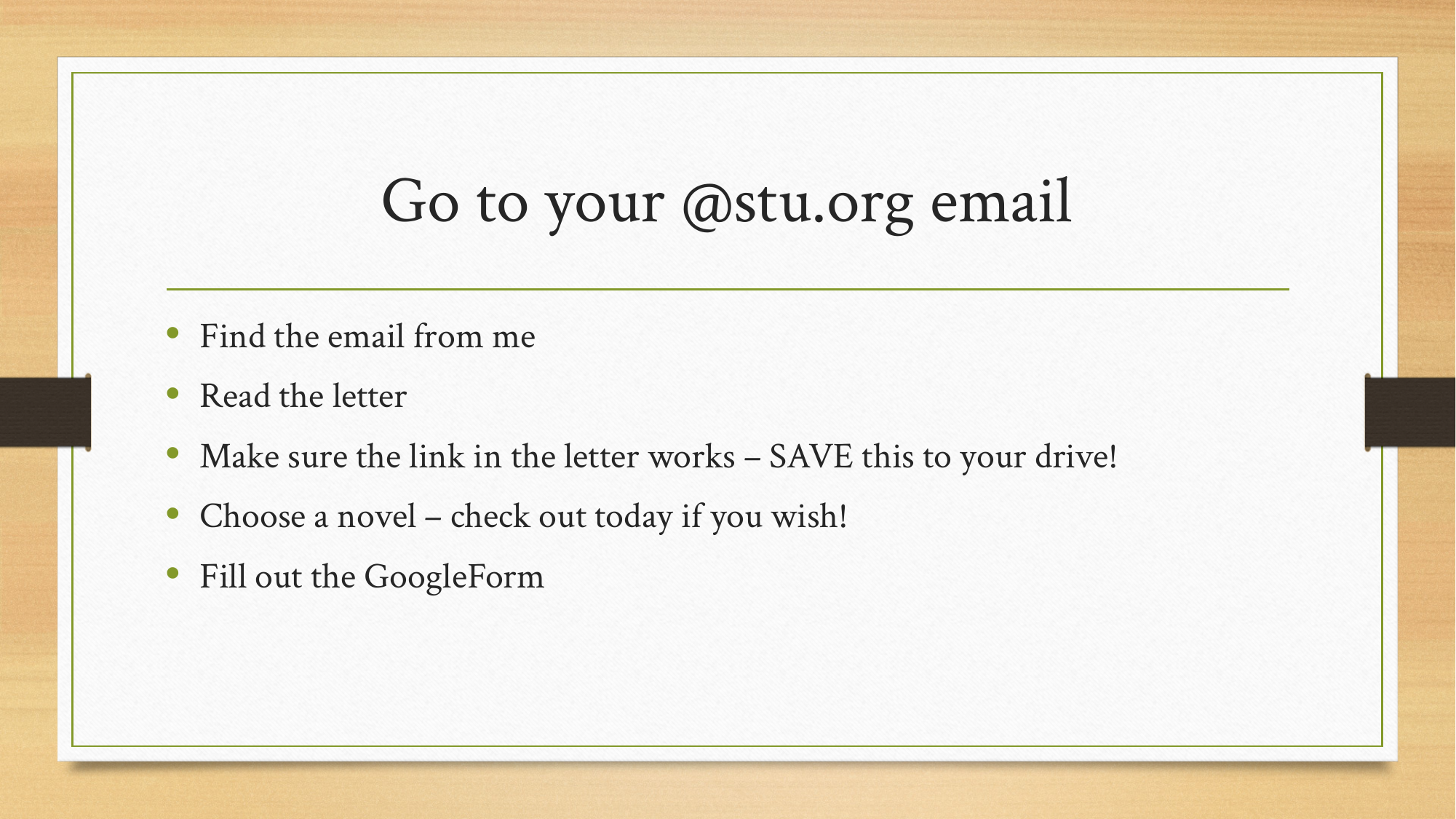

# Go to your @stu.org email
Find the email from me
Read the letter
Make sure the link in the letter works – SAVE this to your drive!
Choose a novel – check out today if you wish!
Fill out the GoogleForm